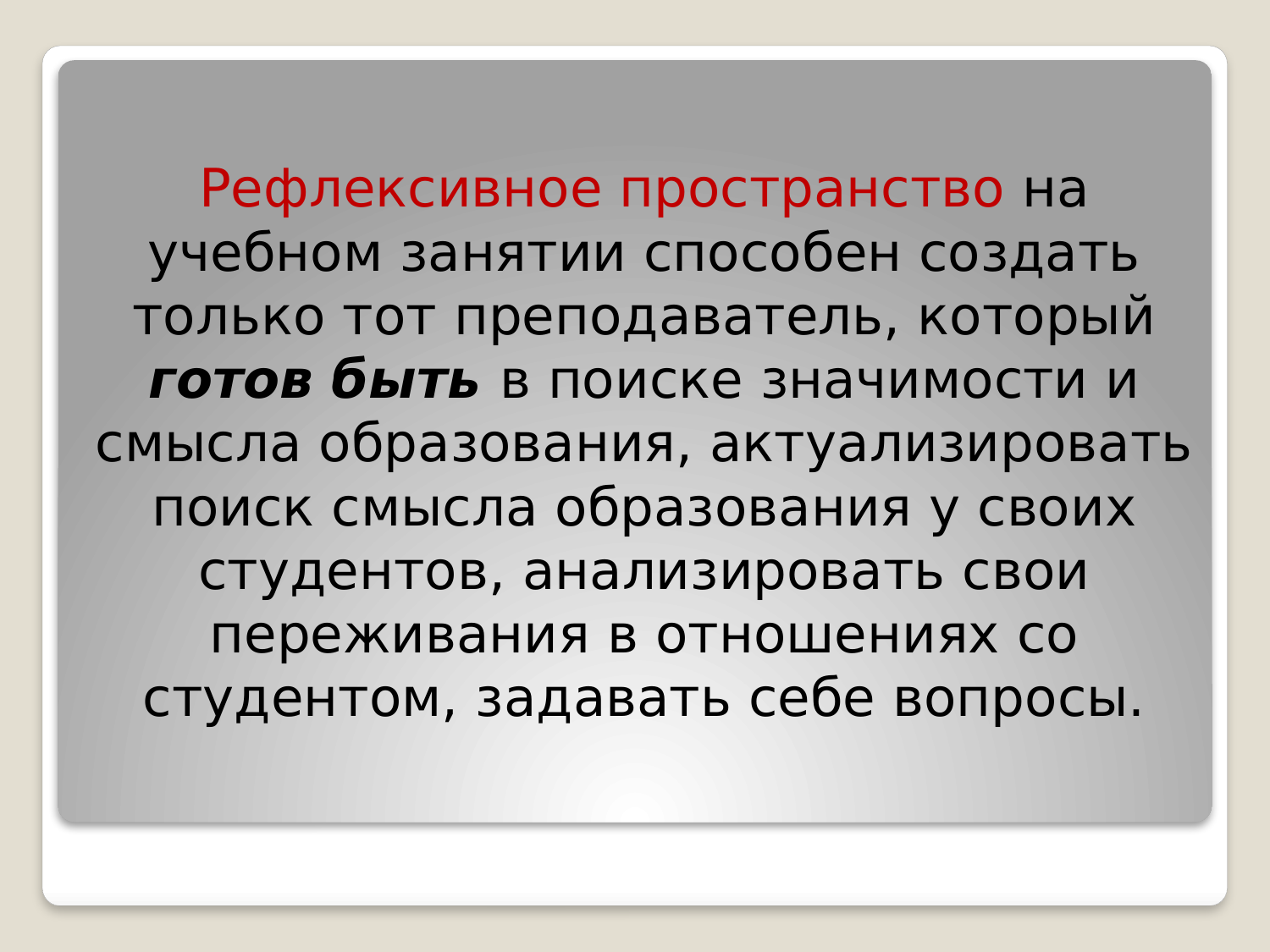

Рефлексивное пространство на учебном занятии способен создать только тот преподаватель, который готов быть в поиске значимости и смысла образования, актуализировать поиск смысла образования у своих студентов, анализировать свои переживания в отношениях со студентом, задавать себе вопросы.